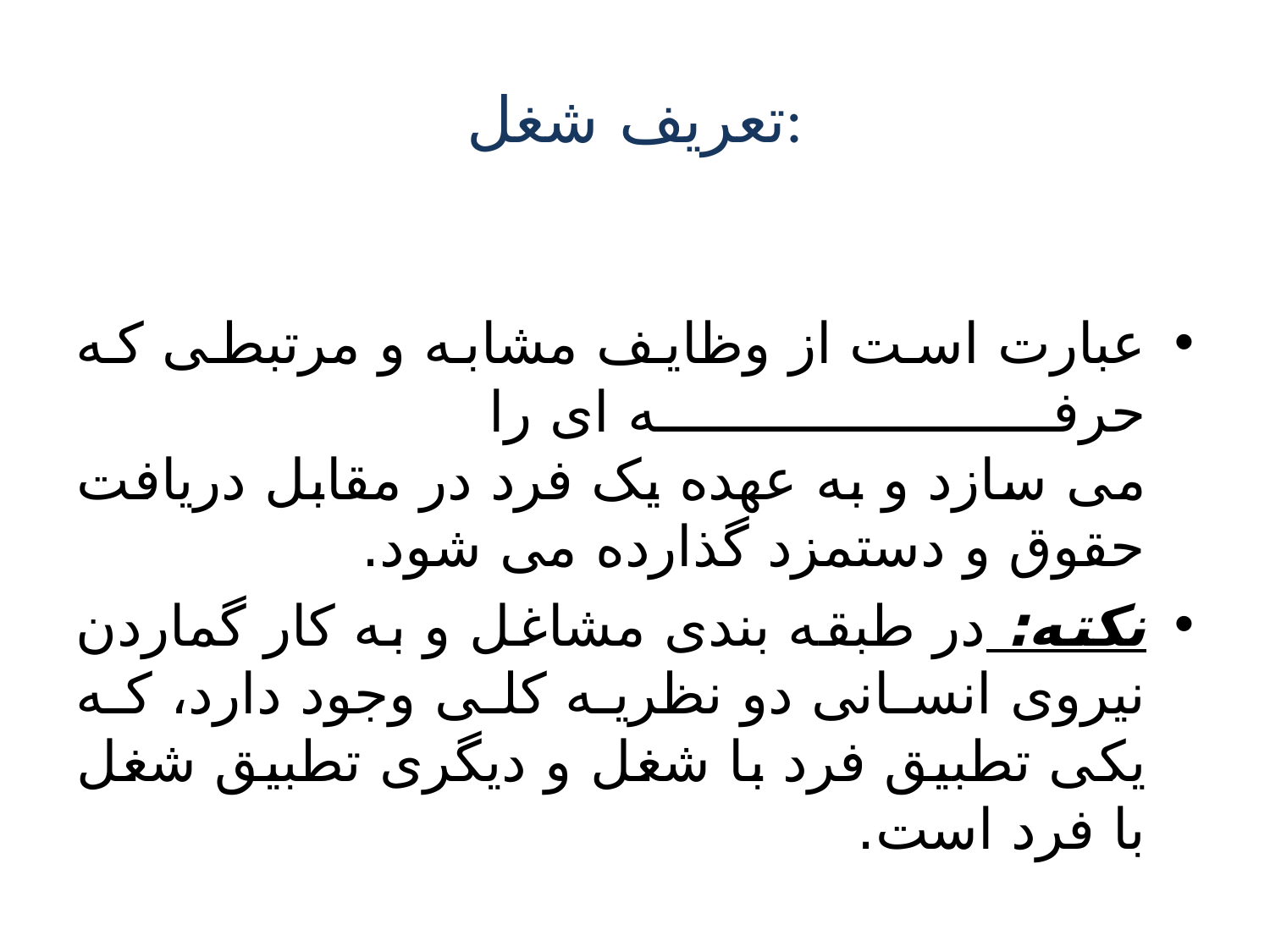

# تعریف شغل:

عبارت است از وظایف مشابه و مرتبطی که حرفه ای را
می سازد و به عهده یک فرد در مقابل دریافت حقوق و دستمزد گذارده می شود.
نکته: در طبقه بندی مشاغل و به کار گماردن نیروی انسانی دو نظریه کلی وجود دارد، که یکی تطبیق فرد با شغل و دیگری تطبیق شغل با فرد است.